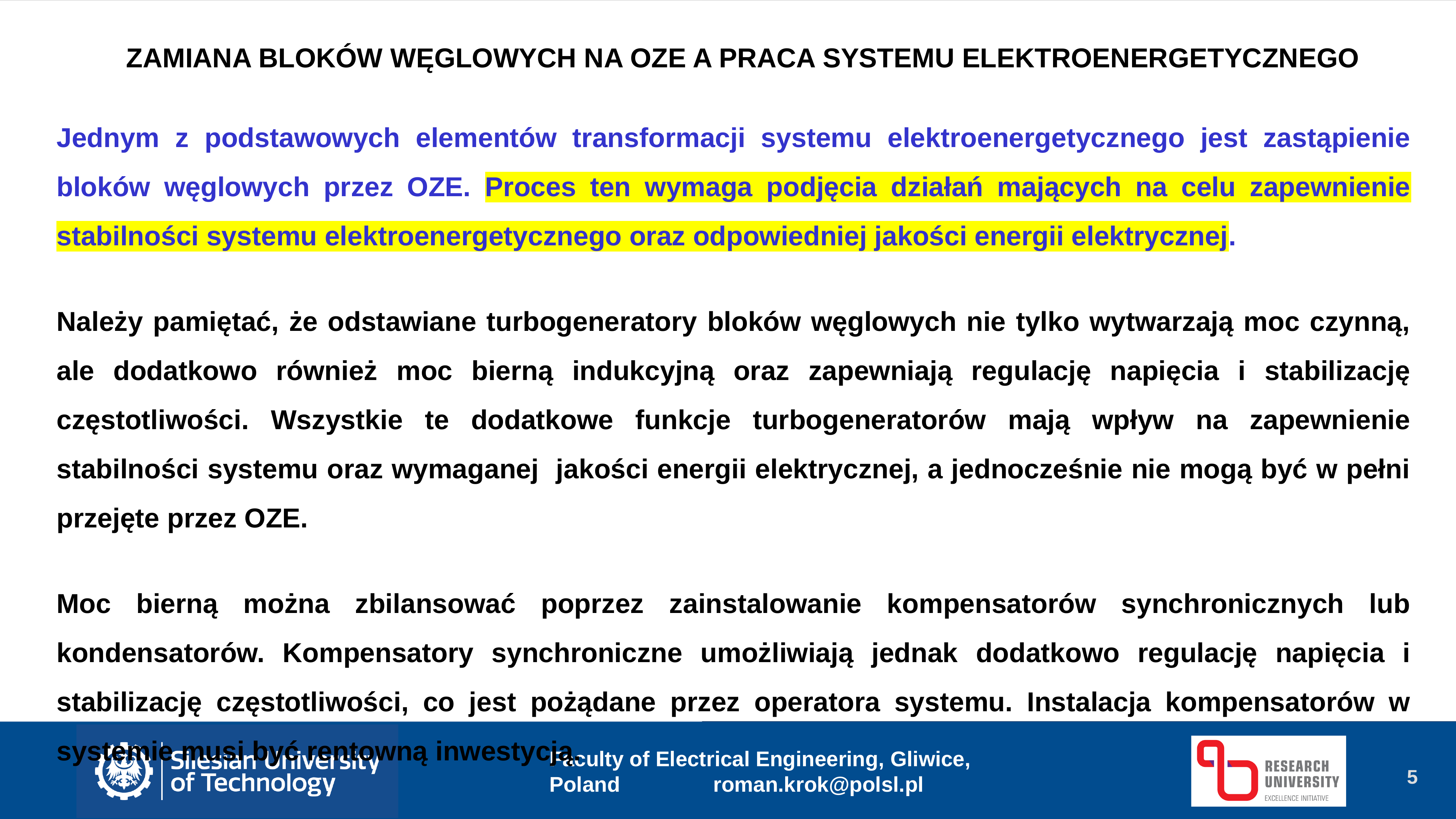

ZAMIANA BLOKÓW WĘGLOWYCH NA OZE A PRACA SYSTEMU ELEKTROENERGETYCZNEGO
Jednym z podstawowych elementów transformacji systemu elektroenergetycznego jest zastąpienie bloków węglowych przez OZE. Proces ten wymaga podjęcia działań mających na celu zapewnienie stabilności systemu elektroenergetycznego oraz odpowiedniej jakości energii elektrycznej.
Należy pamiętać, że odstawiane turbogeneratory bloków węglowych nie tylko wytwarzają moc czynną, ale dodatkowo również moc bierną indukcyjną oraz zapewniają regulację napięcia i stabilizację częstotliwości. Wszystkie te dodatkowe funkcje turbogeneratorów mają wpływ na zapewnienie stabilności systemu oraz wymaganej  jakości energii elektrycznej, a jednocześnie nie mogą być w pełni przejęte przez OZE.
Moc bierną można zbilansować poprzez zainstalowanie kompensatorów synchronicznych lub kondensatorów. Kompensatory synchroniczne umożliwiają jednak dodatkowo regulację napięcia i stabilizację częstotliwości, co jest pożądane przez operatora systemu. Instalacja kompensatorów w systemie musi być rentowną inwestycją.